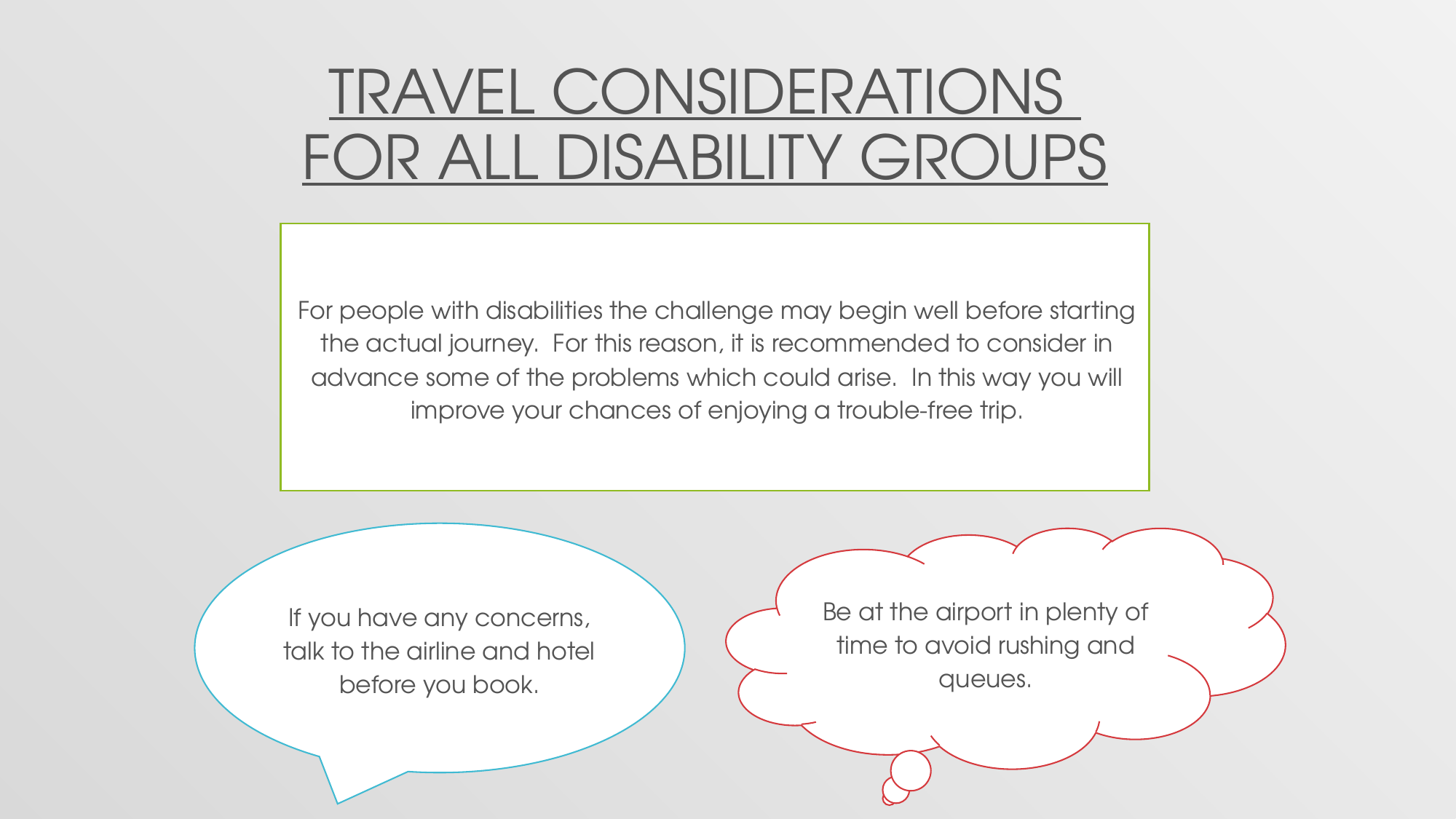

# Travel considerations for all disability groups
For people with disabilities the challenge may begin well before starting the actual journey.  For this reason, it is recommended to consider in advance some of the problems which could arise.  In this way you will improve your chances of enjoying a trouble-free trip.
If you have any concerns, talk to the airline and hotel before you book.
Be at the airport in plenty of time to avoid rushing and queues.